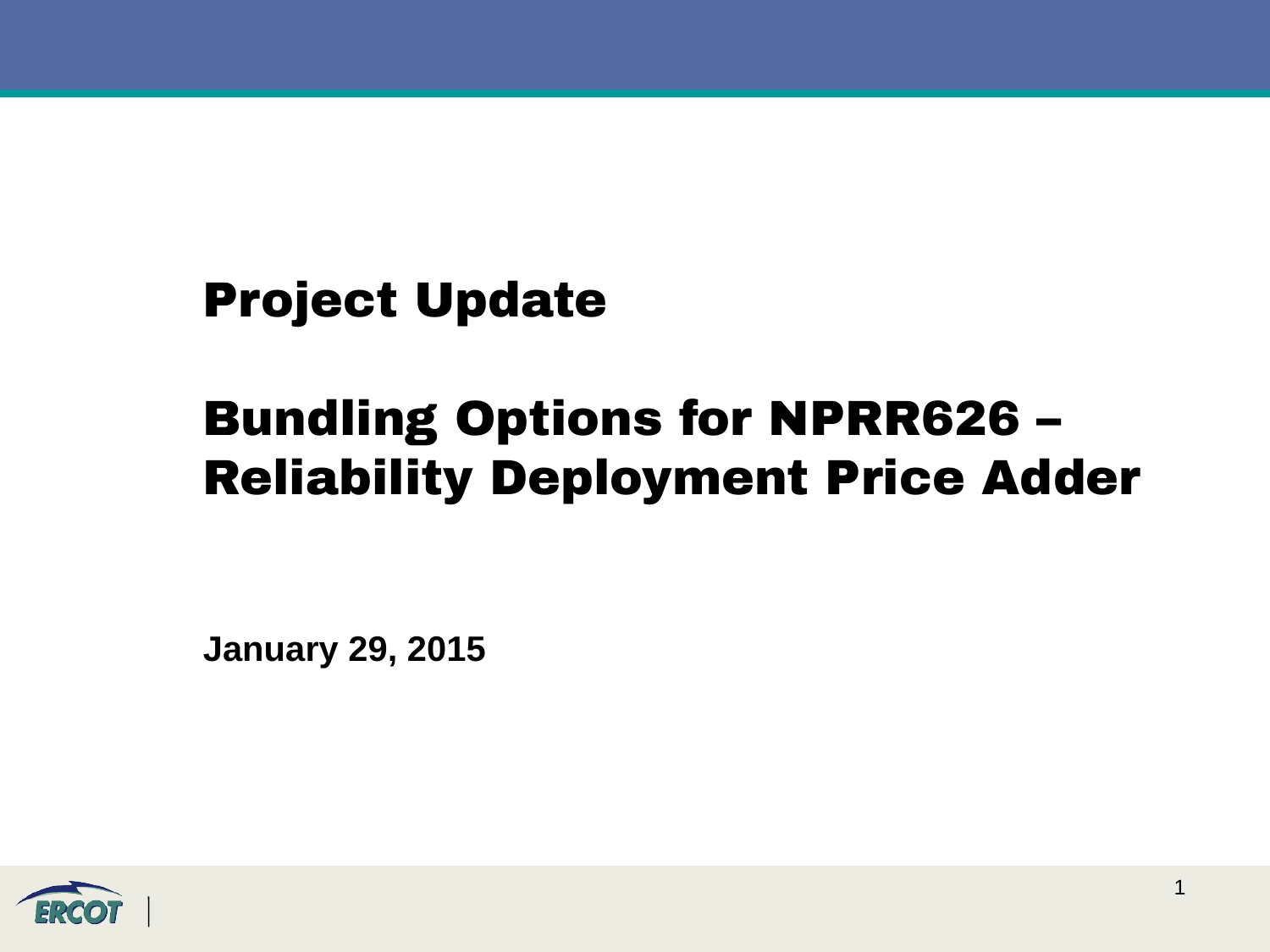

Project Update

Bundling Options for NPRR626 –
Reliability Deployment Price Adder

January 29, 2015